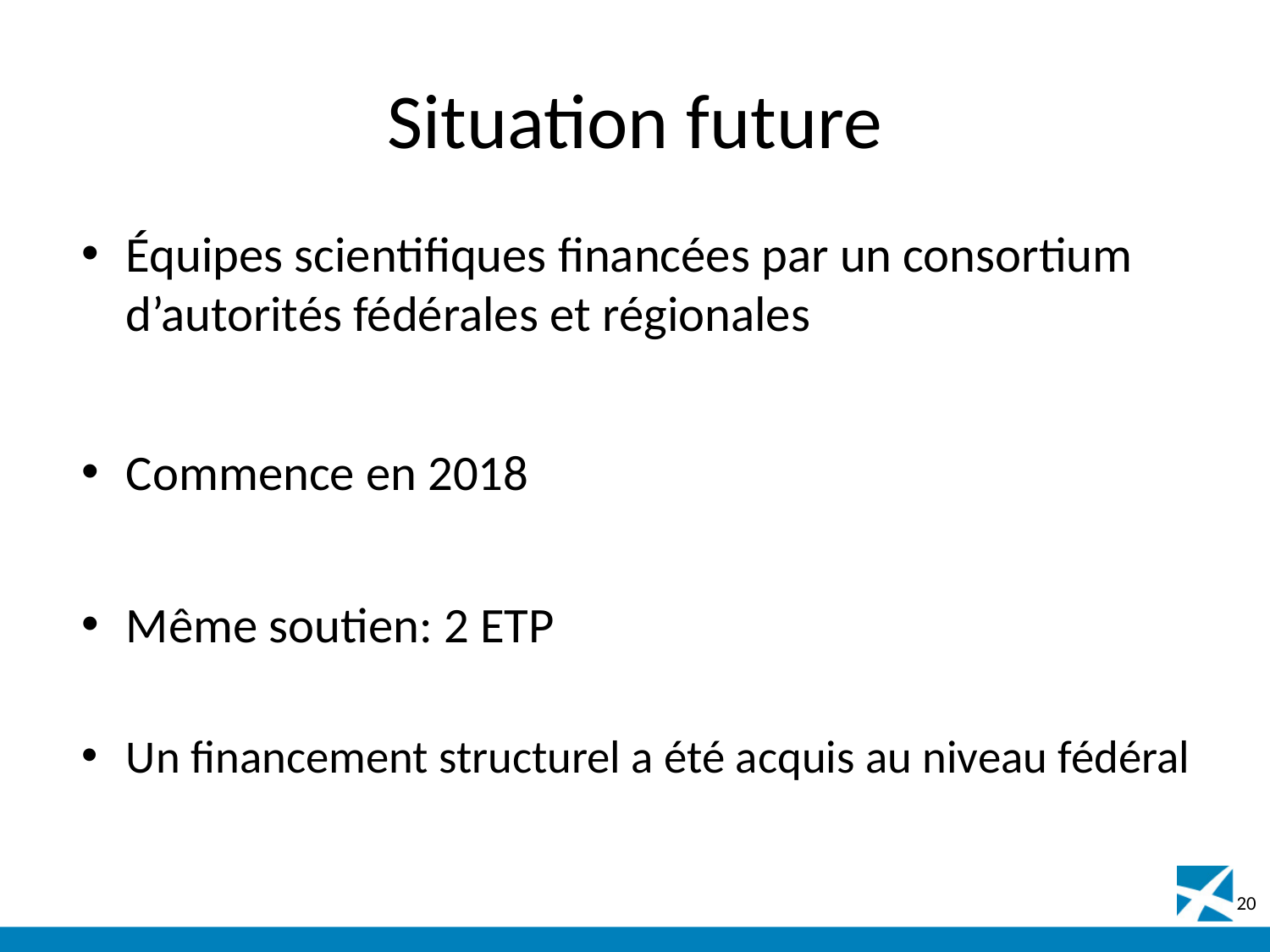

# Situation future
Équipes scientifiques financées par un consortium d’autorités fédérales et régionales

Commence en 2018

Même soutien: 2 ETP

Un financement structurel a été acquis au niveau fédéral